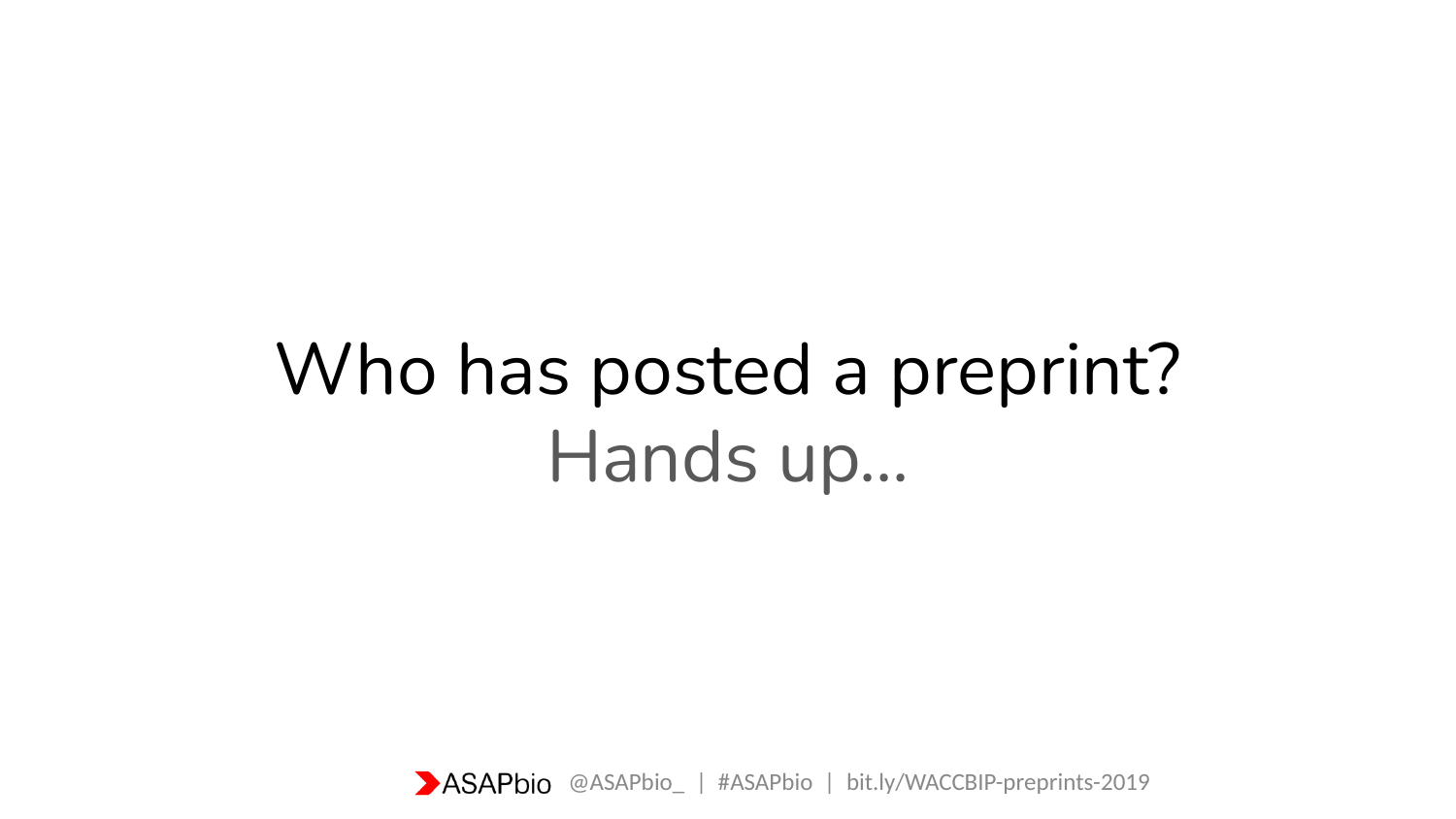

# Who has posted a preprint?
Hands up...